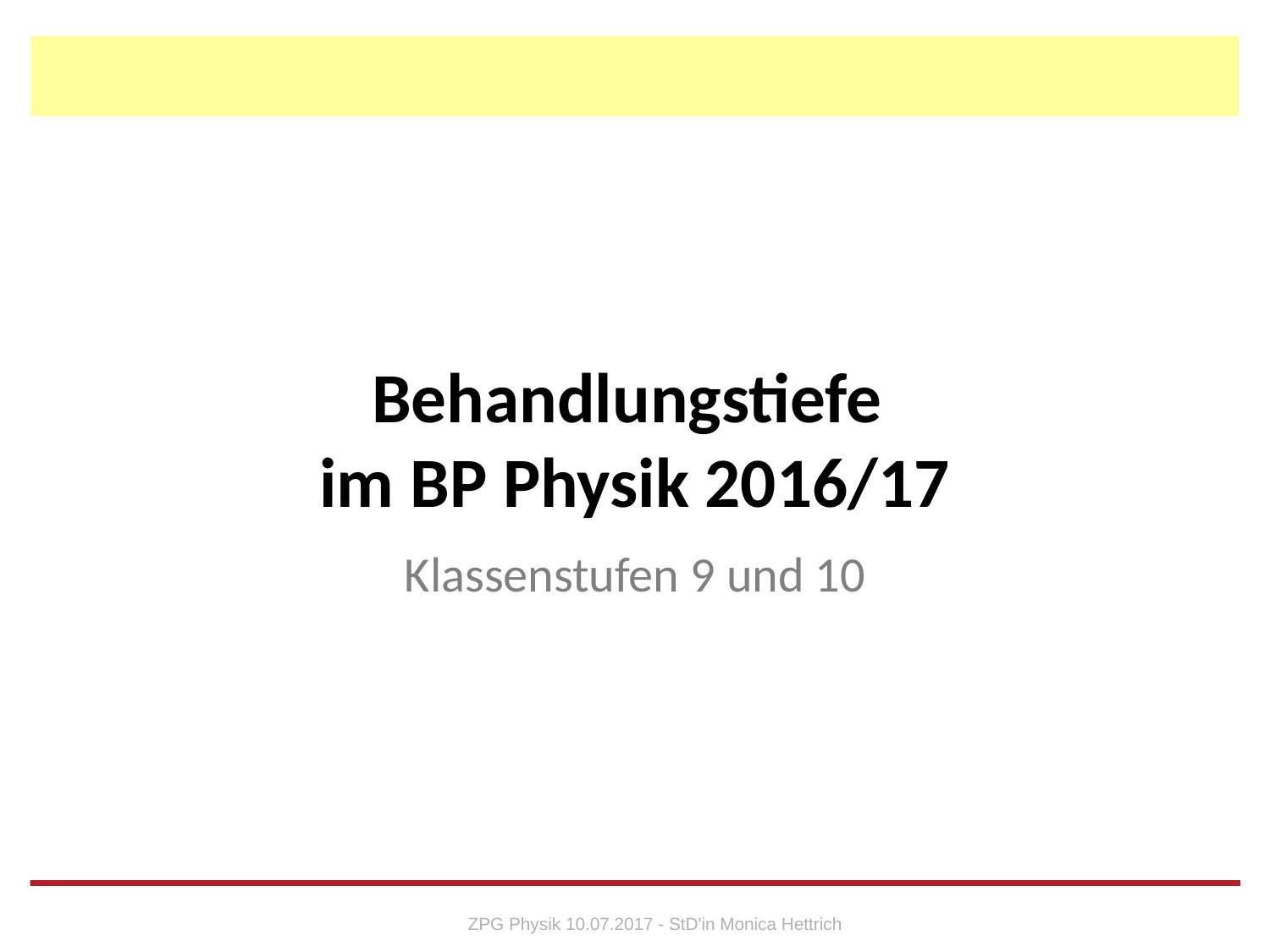

# Behandlungstiefe im BP Physik 2016/17
Klassenstufen 9 und 10
ZPG Physik 10.07.2017 - StD'in Monica Hettrich